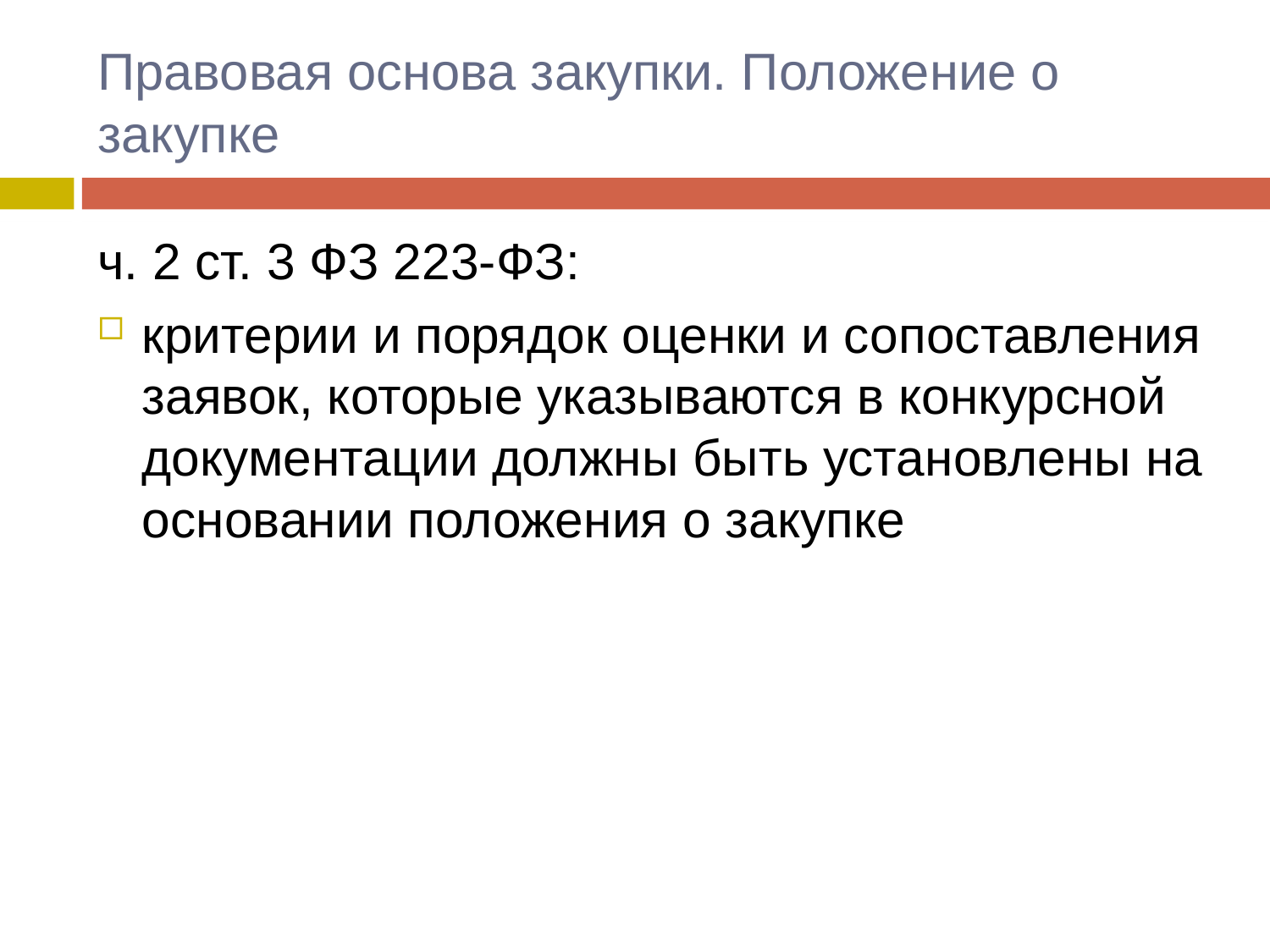

# Правовая основа закупки. Положение о закупке
ч. 2 ст. 3 ФЗ 223-ФЗ:
критерии и порядок оценки и сопоставления заявок, которые указываются в конкурсной документации должны быть установлены на основании положения о закупке